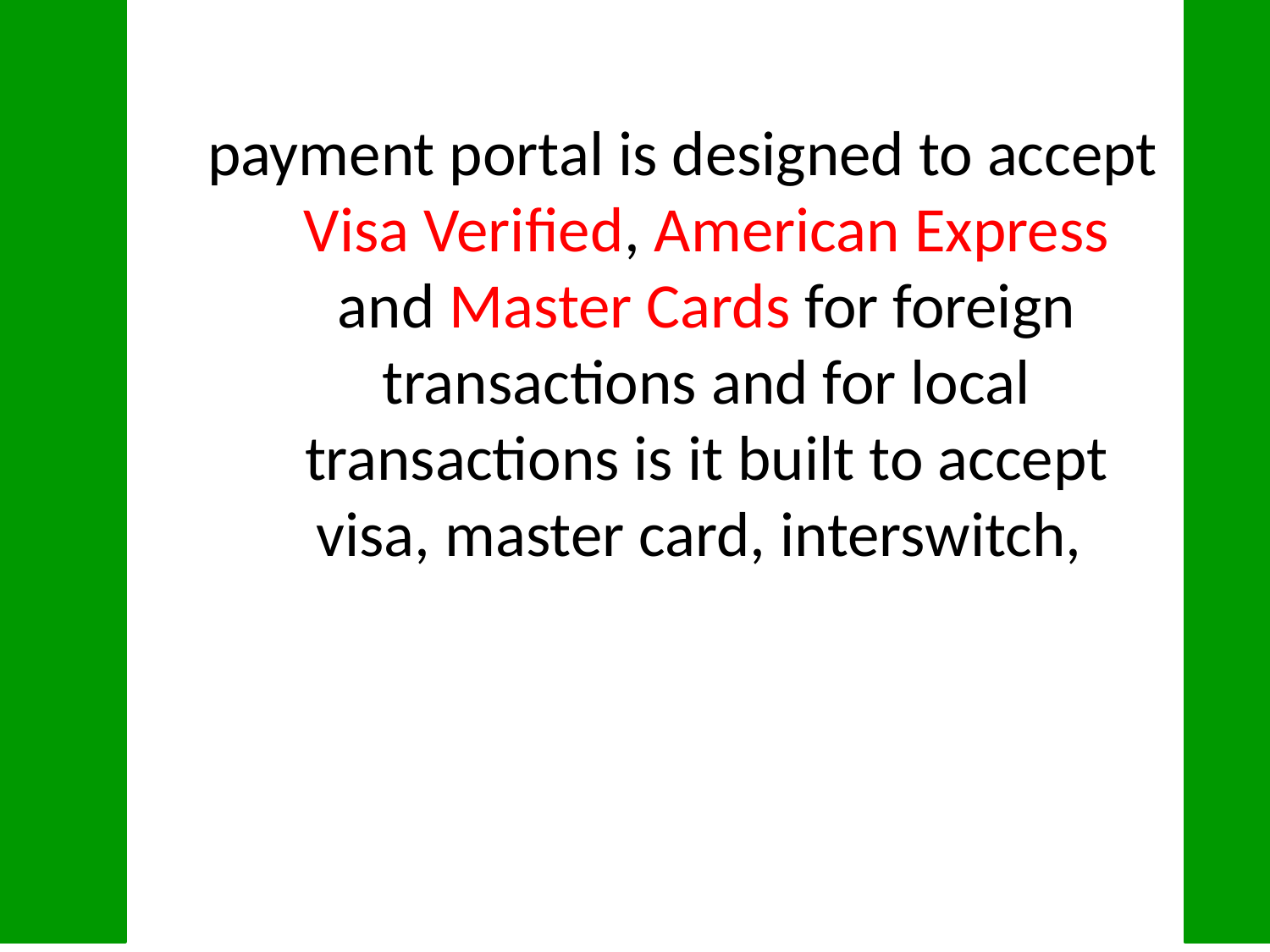

payment portal is designed to accept Visa Verified, American Express and Master Cards for foreign transactions and for local transactions is it built to accept visa, master card, interswitch,